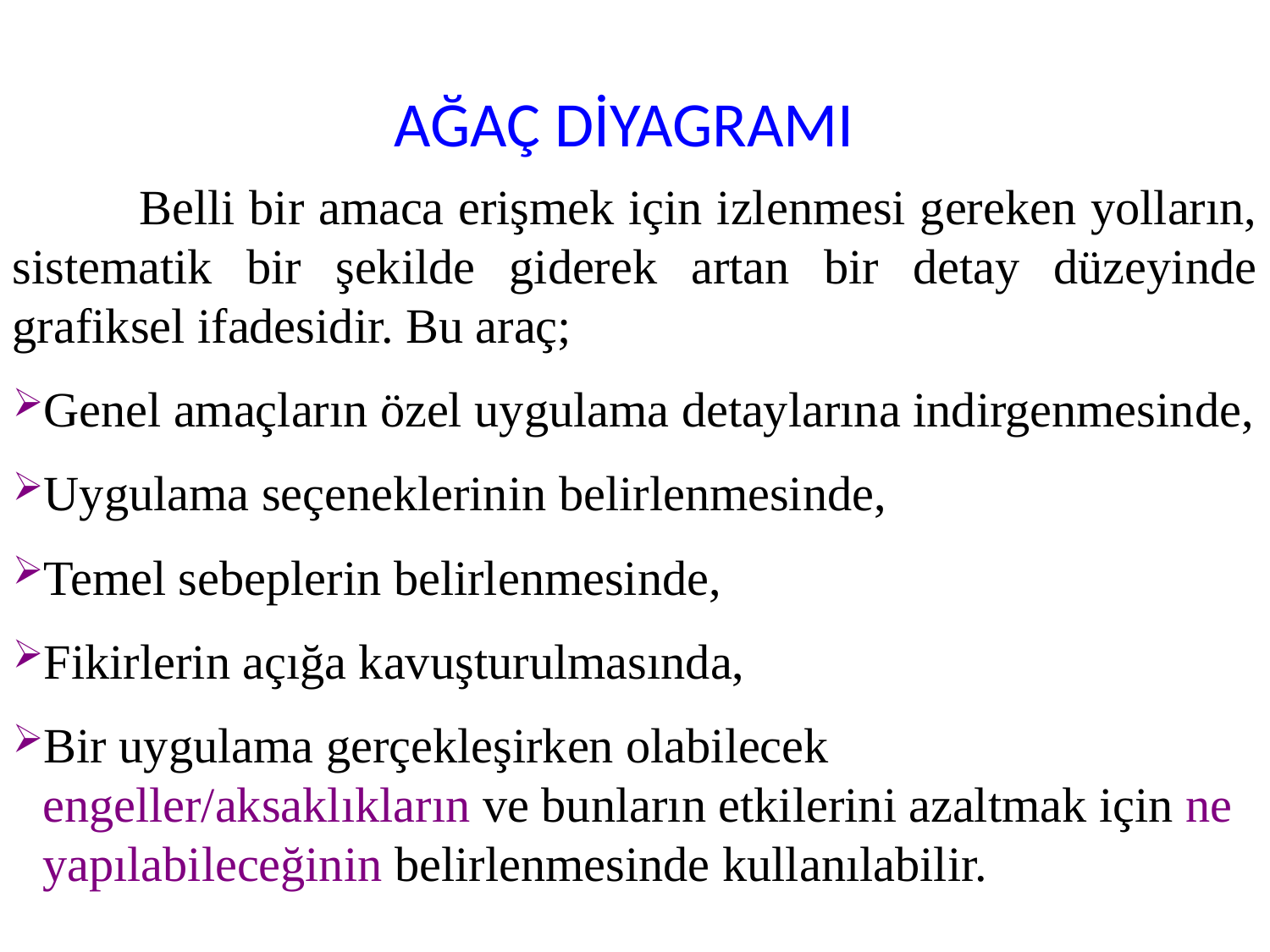

# AĞAÇ DİYAGRAMI
	Belli bir amaca erişmek için izlenmesi gereken yolların, sistematik bir şekilde giderek artan bir detay düzeyinde grafiksel ifadesidir. Bu araç;
Genel amaçların özel uygulama detaylarına indirgenmesinde,
Uygulama seçeneklerinin belirlenmesinde,
Temel sebeplerin belirlenmesinde,
Fikirlerin açığa kavuşturulmasında,
Bir uygulama gerçekleşirken olabilecek engeller/aksaklıkların ve bunların etkilerini azaltmak için ne yapılabileceğinin belirlenmesinde kullanılabilir.